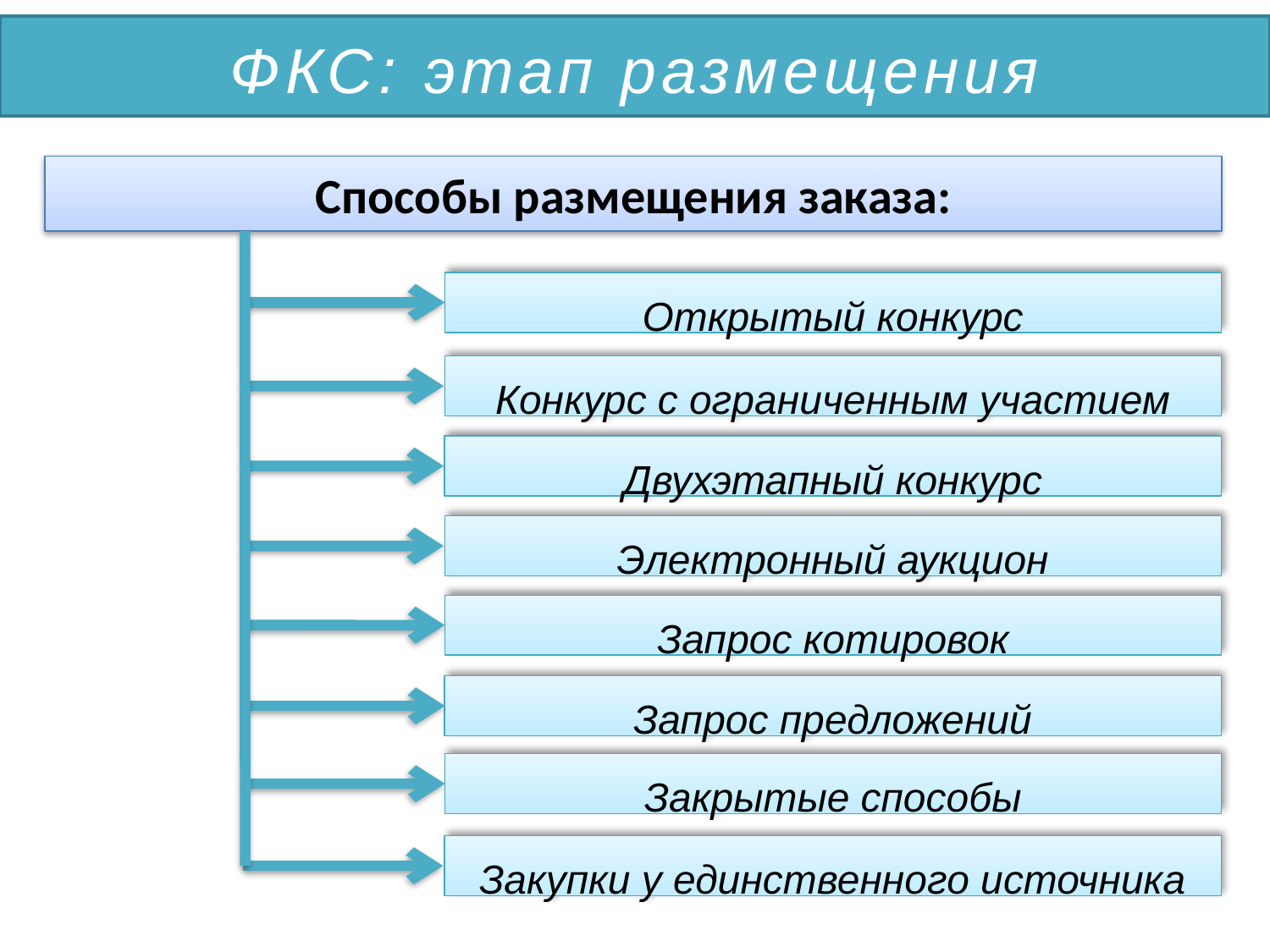

ФКС: этап размещения
Способы размещения заказа:
Открытый конкурс
Конкурс с ограниченным участием
Двухэтапный конкурс
Электронный аукцион
Запрос котировок
Запрос предложений
Закрытые способы
Закупки у единственного источника